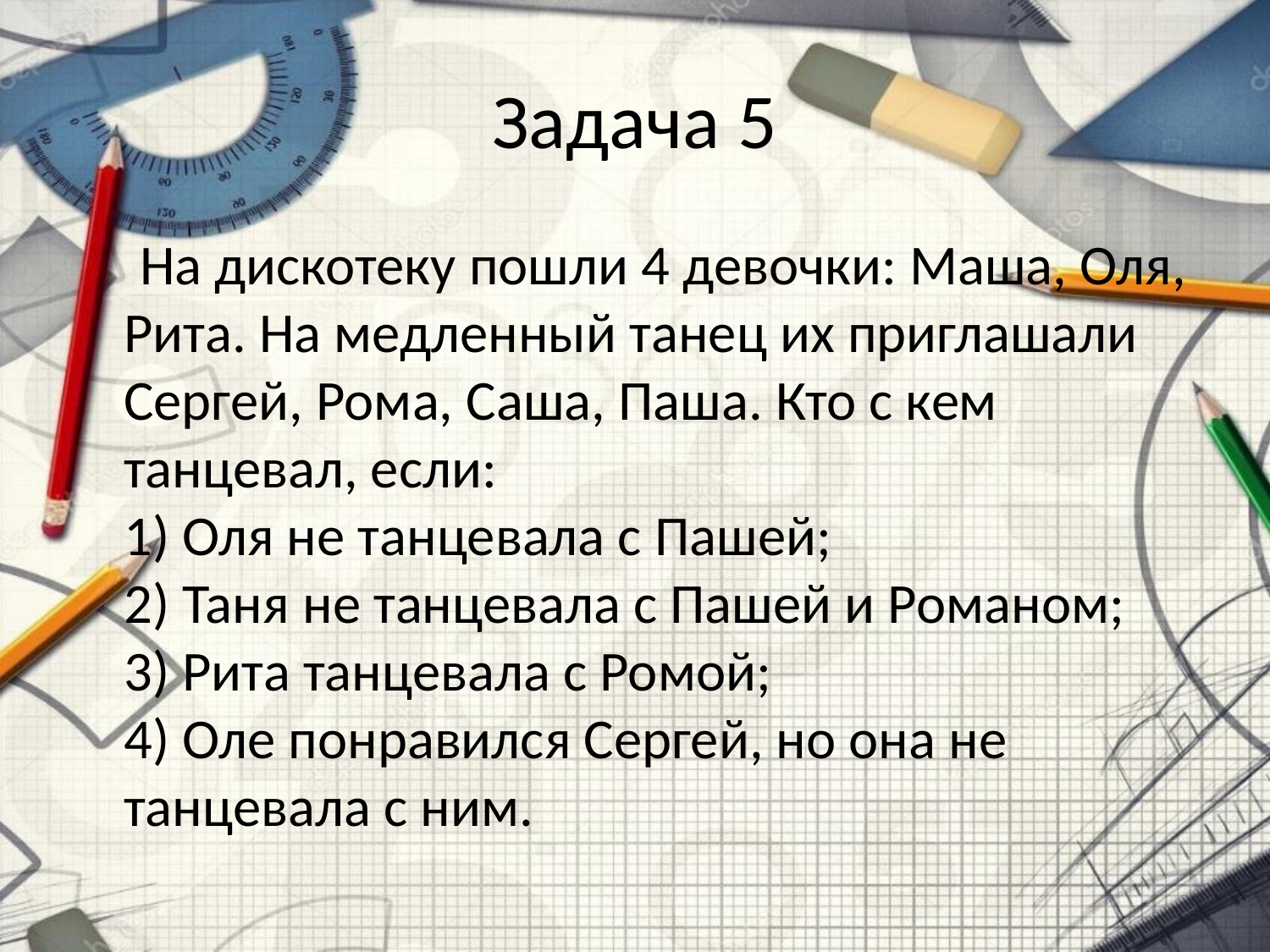

# Задача 5
     На дискотеку пошли 4 девочки: Маша, Оля, Рита. На медленный танец их приглашали Сергей, Рома, Саша, Паша. Кто с кем танцевал, если:
1) Оля не танцевала с Пашей;
2) Таня не танцевала с Пашей и Романом;
3) Рита танцевала с Ромой;
4) Оле понравился Сергей, но она не танцевала с ним.